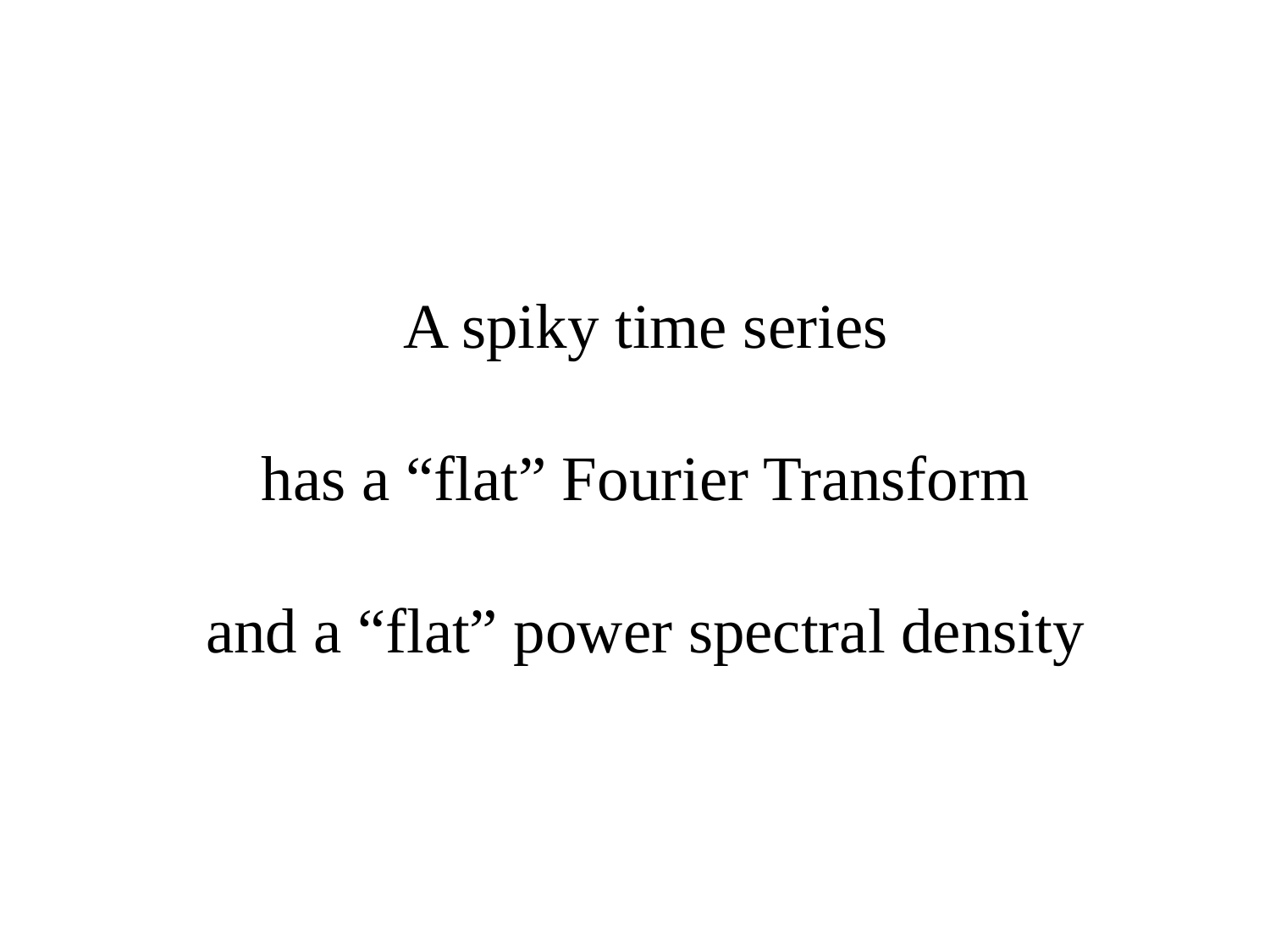

# A spiky time series has a “flat” Fourier Transform and a “flat” power spectral density